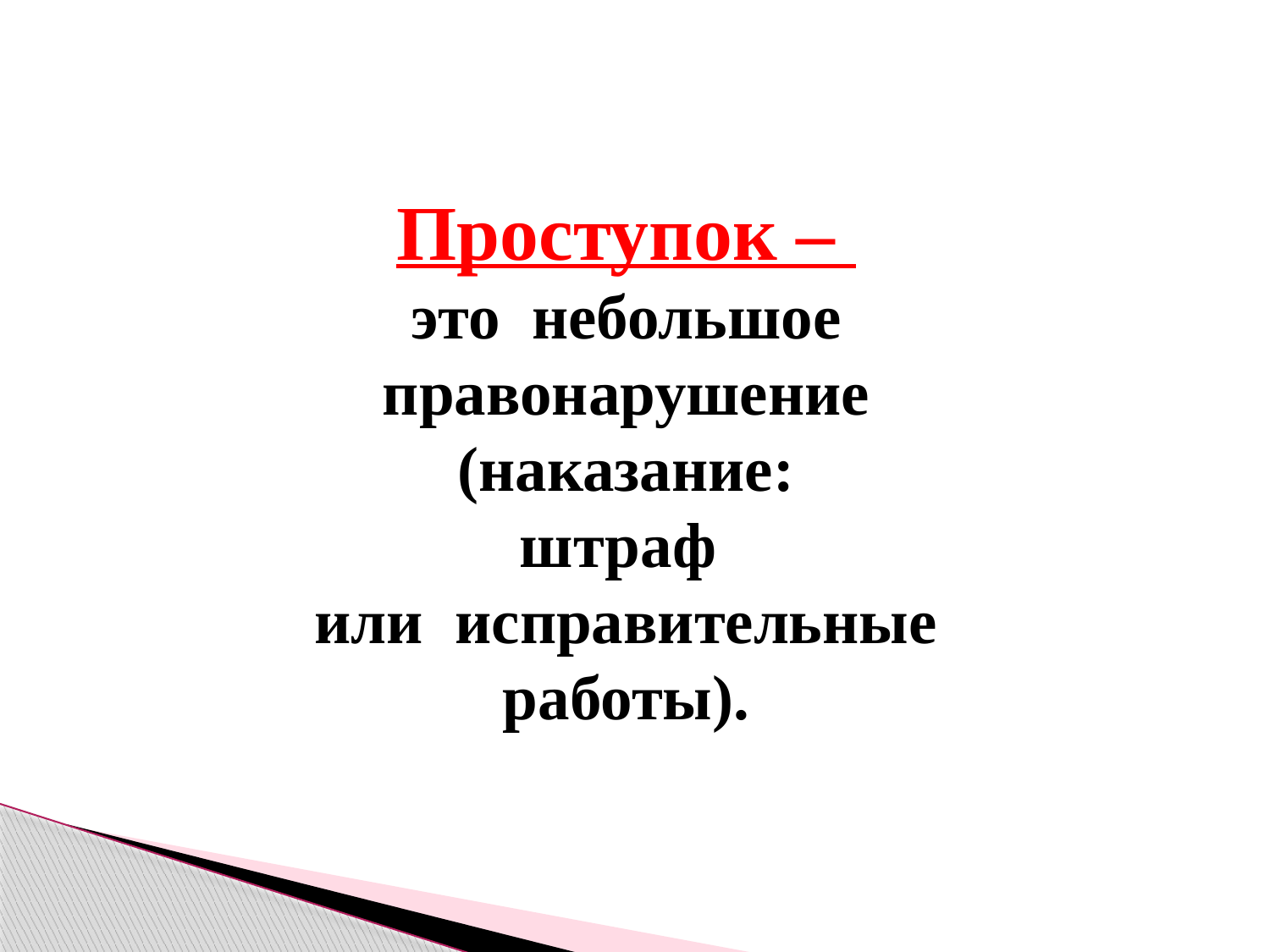

Проступок –
это  небольшое правонарушение
 (наказание:
штраф
или  исправительные работы).